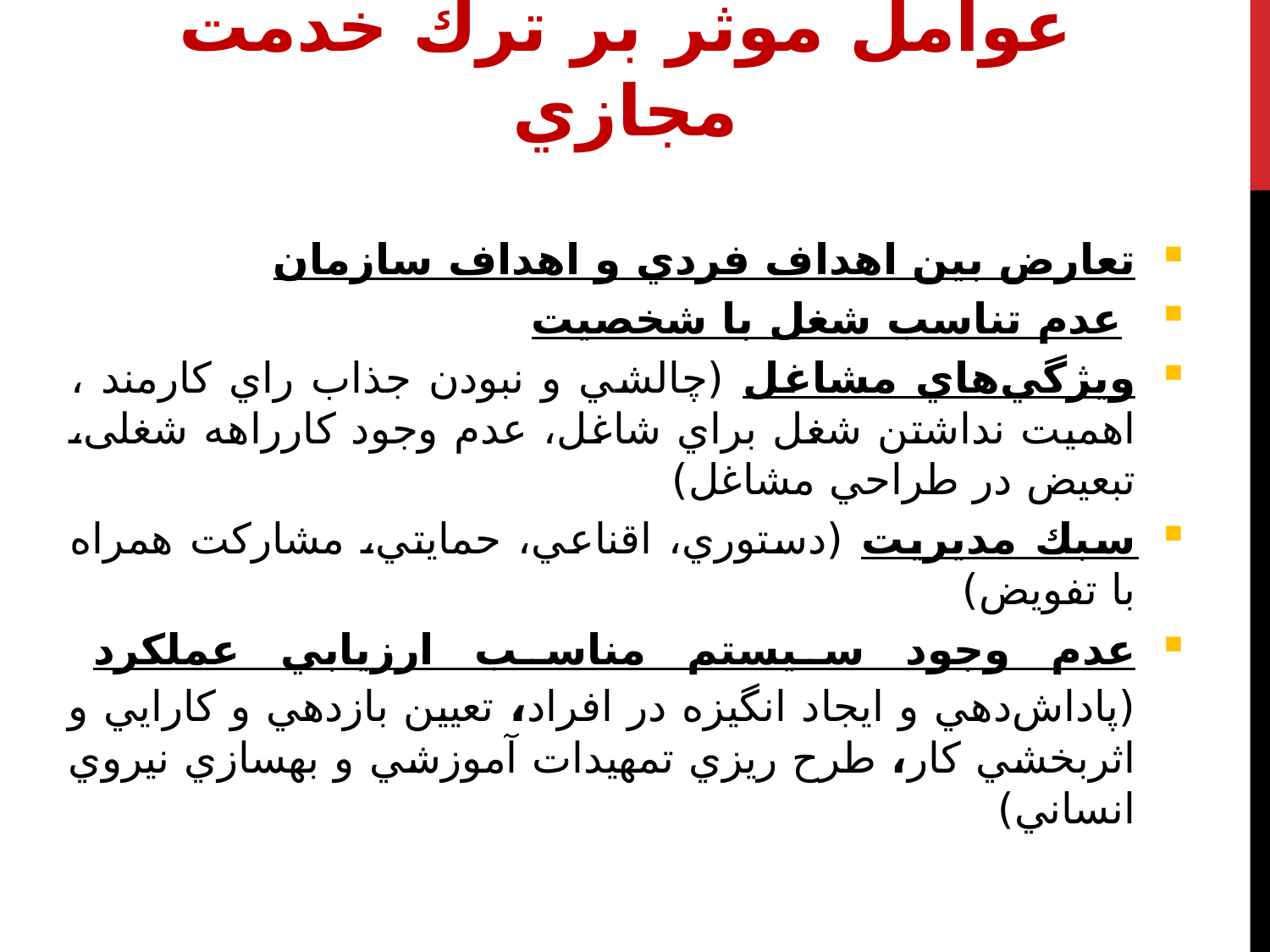

عوامل موثر بر ترك خدمت مجازي
تعارض بين اهداف فردي و اهداف سازمان
 عدم تناسب شغل با شخصيت
ويژگي‌هاي مشاغل (چالشي و نبودن جذاب راي كارمند ، اهميت نداشتن شغل براي شاغل، عدم وجود کارراهه شغلی، تبعيض در طراحي مشاغل)
سبك مديريت (دستوري، اقناعي، حمايتي، مشارکت همراه با تفويض)
عدم وجود سیستم مناسب ارزيابي عملكرد (پاداش‌دهي و ايجاد انگيزه در افراد، تعيين بازدهي و كارايي و اثربخشي كار، طرح ريزي تمهيدات آموزشي و بهسازي نيروي انساني)